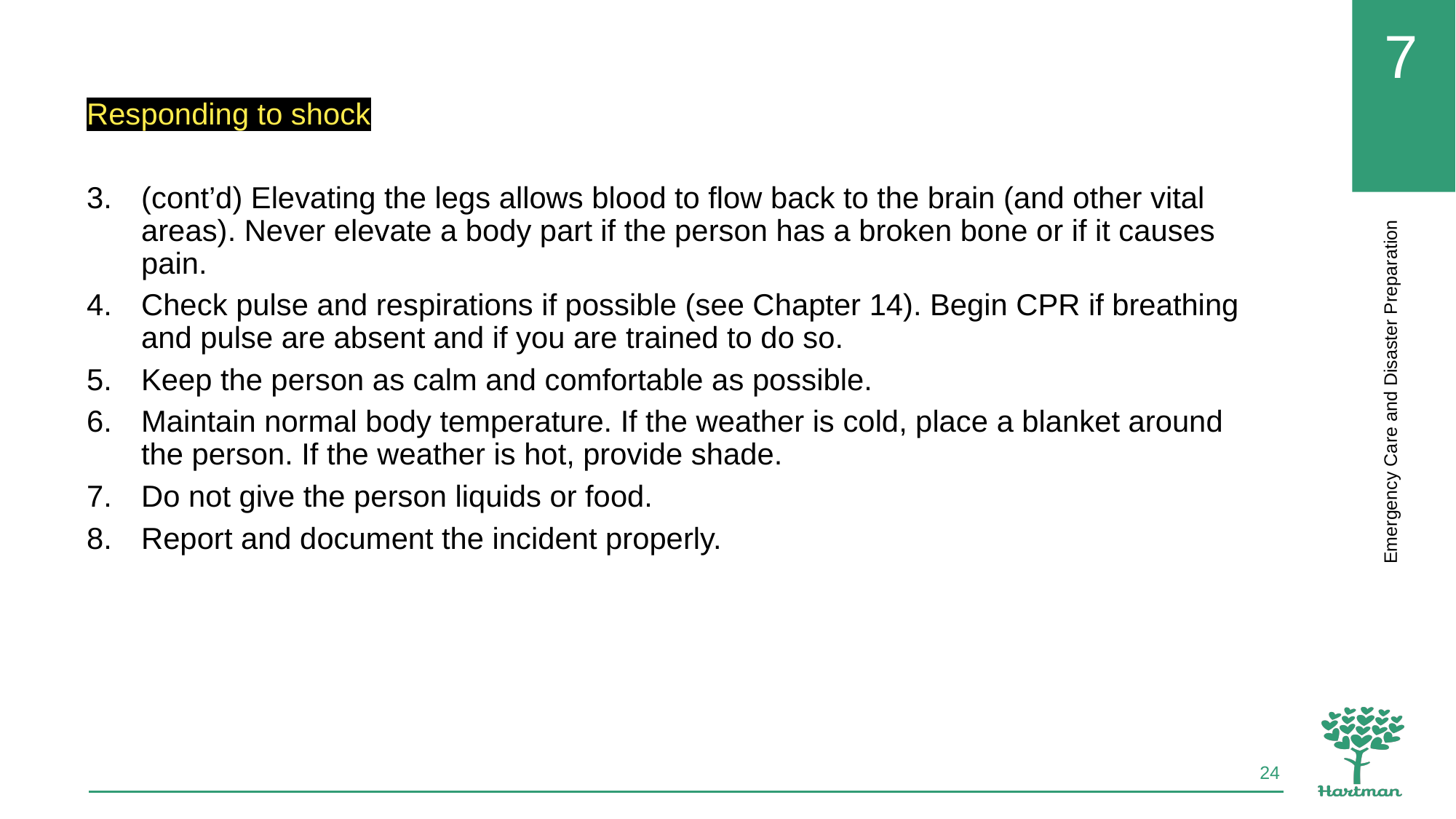

Responding to shock

(cont’d) Elevating the legs allows blood to flow back to the brain (and other vital areas). Never elevate a body part if the person has a broken bone or if it causes pain.
Check pulse and respirations if possible (see Chapter 14). Begin CPR if breathing and pulse are absent and if you are trained to do so.
Keep the person as calm and comfortable as possible.
Maintain normal body temperature. If the weather is cold, place a blanket around the person. If the weather is hot, provide shade.
Do not give the person liquids or food.
Report and document the incident properly.

24